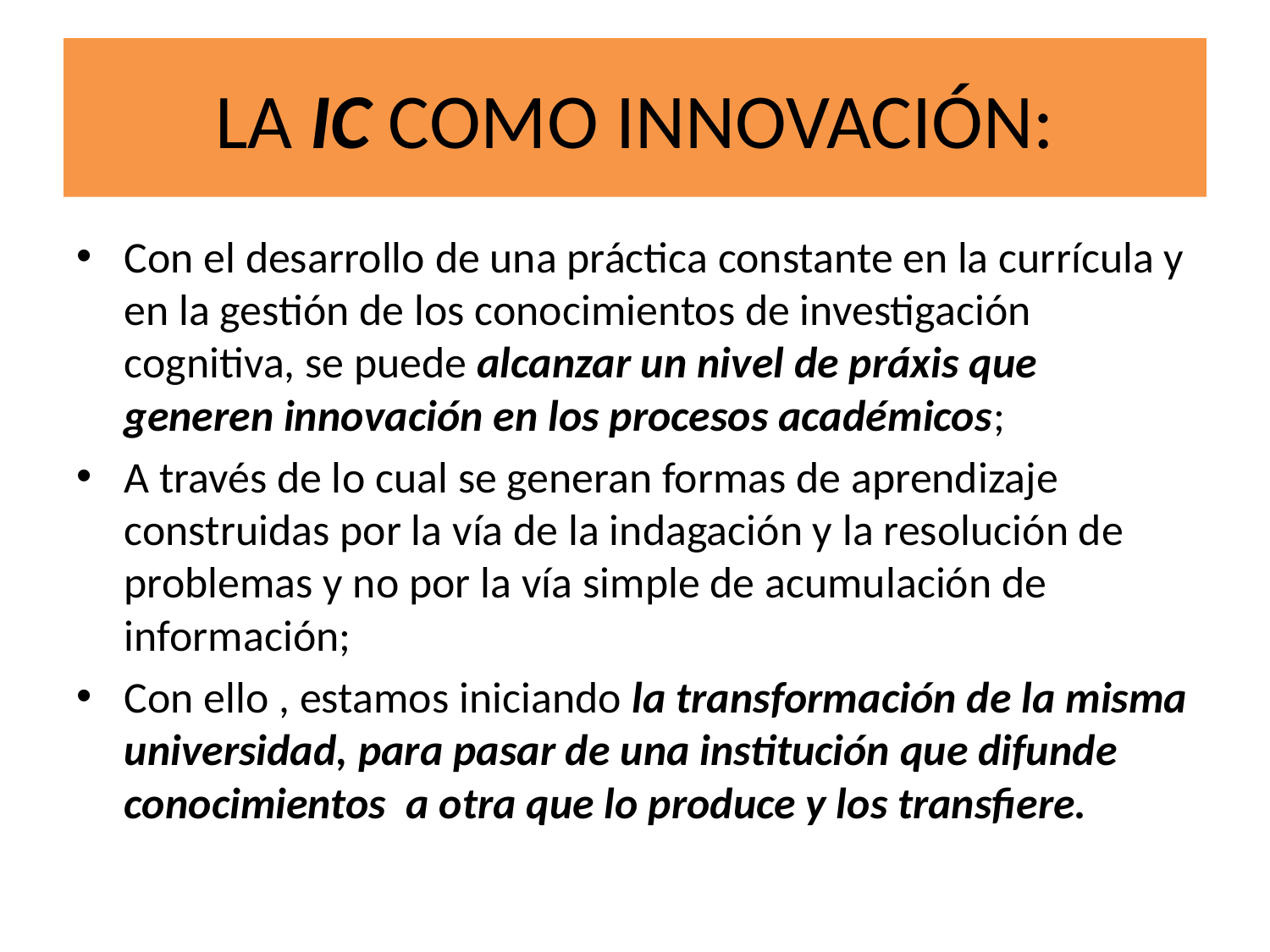

# LA IC COMO INNOVACIÓN:
Con el desarrollo de una práctica constante en la currícula y en la gestión de los conocimientos de investigación cognitiva, se puede alcanzar un nivel de práxis que generen innovación en los procesos académicos;
A través de lo cual se generan formas de aprendizaje construidas por la vía de la indagación y la resolución de problemas y no por la vía simple de acumulación de información;
Con ello , estamos iniciando la transformación de la misma universidad, para pasar de una institución que difunde conocimientos  a otra que lo produce y los transfiere.